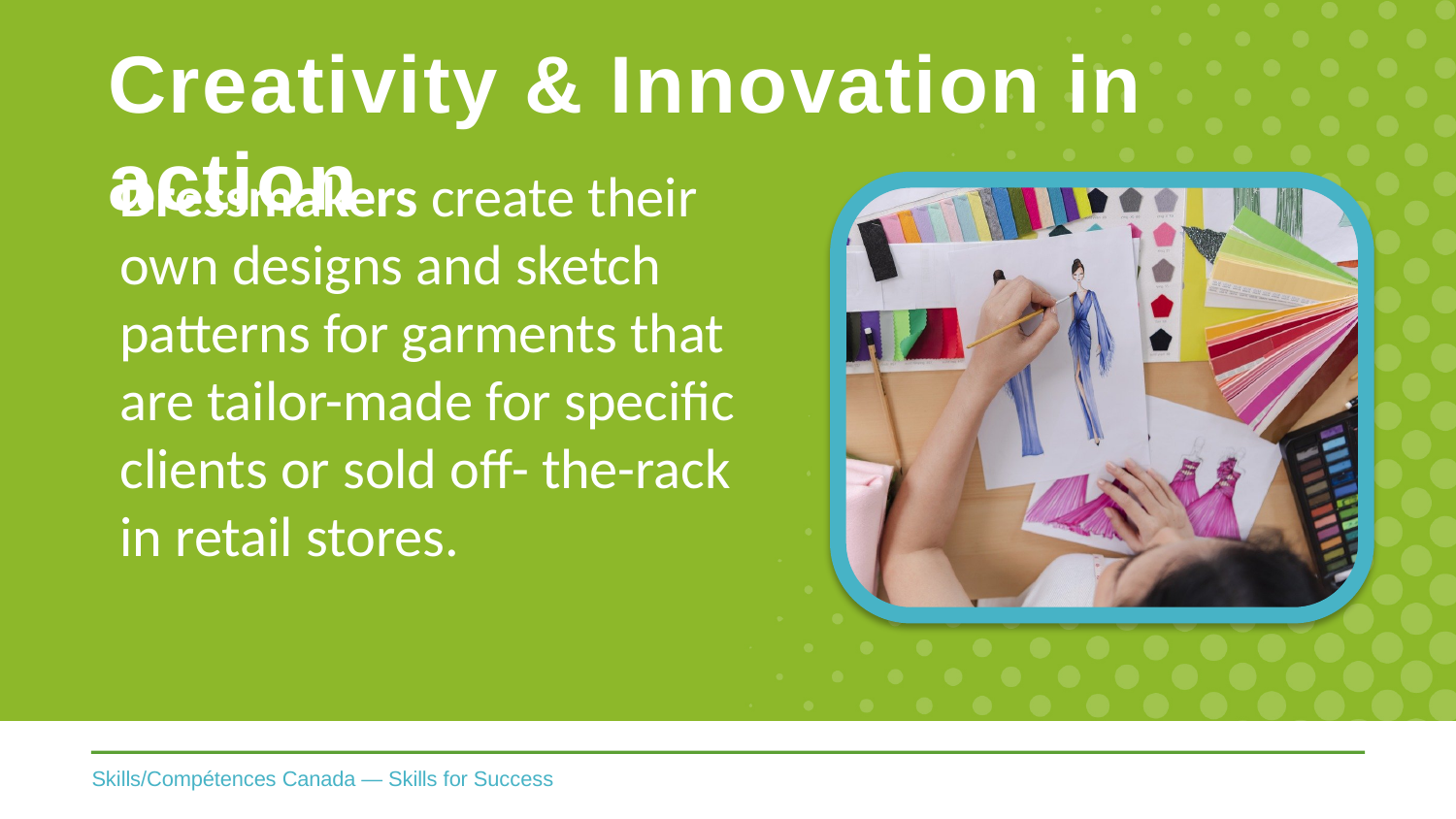

# Creativity & Innovation in action
Dressmakers create their own designs and sketch patterns for garments that are tailor-made for specific clients or sold off- the-rack in retail stores.